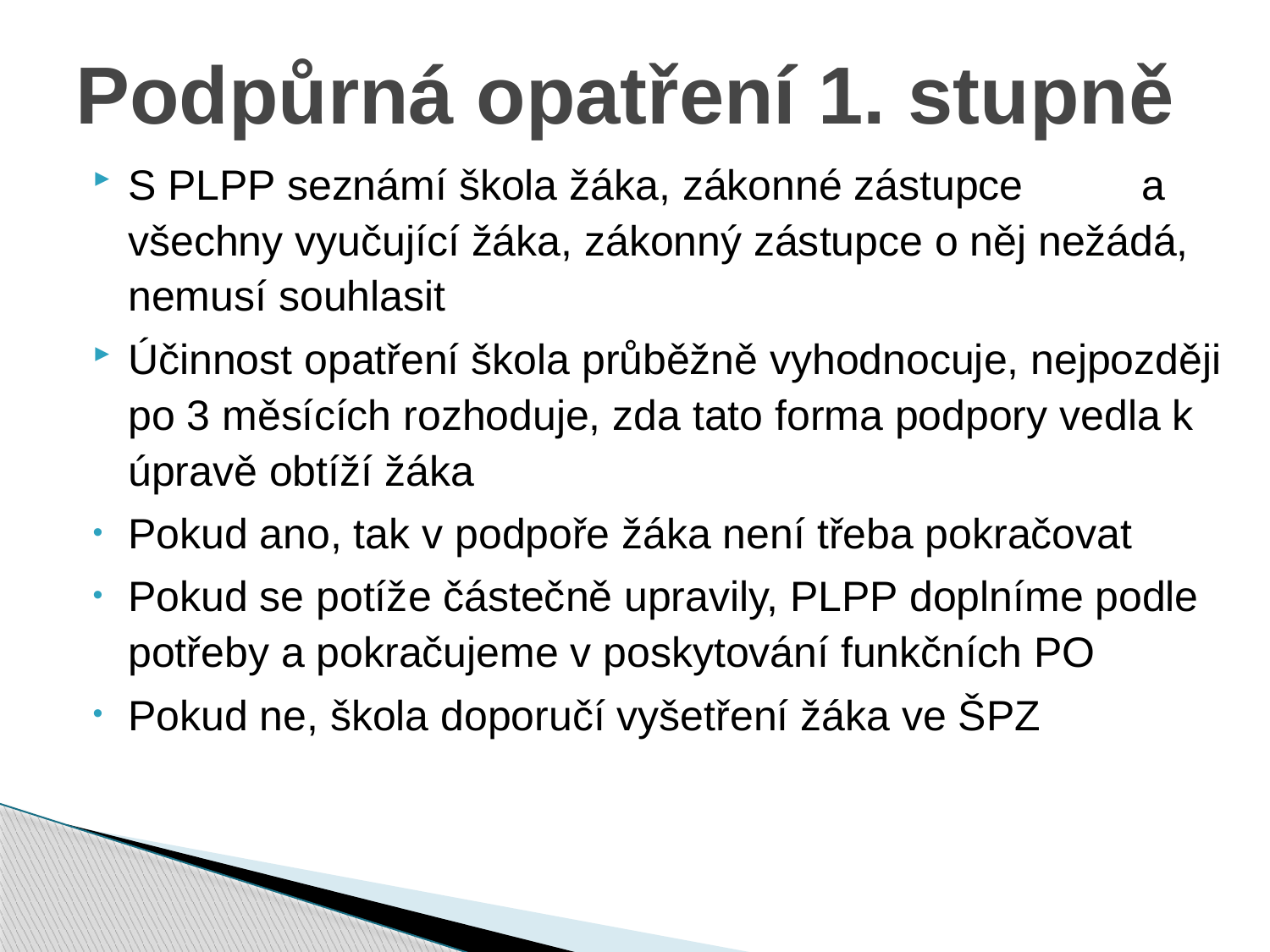

# Podpůrná opatření 1. stupně
S PLPP seznámí škola žáka, zákonné zástupce          a všechny vyučující žáka, zákonný zástupce o něj nežádá, nemusí souhlasit
Účinnost opatření škola průběžně vyhodnocuje, nejpozději po 3 měsících rozhoduje, zda tato forma podpory vedla k úpravě obtíží žáka
Pokud ano, tak v podpoře žáka není třeba pokračovat
Pokud se potíže částečně upravily, PLPP doplníme podle potřeby a pokračujeme v poskytování funkčních PO
Pokud ne, škola doporučí vyšetření žáka ve ŠPZ